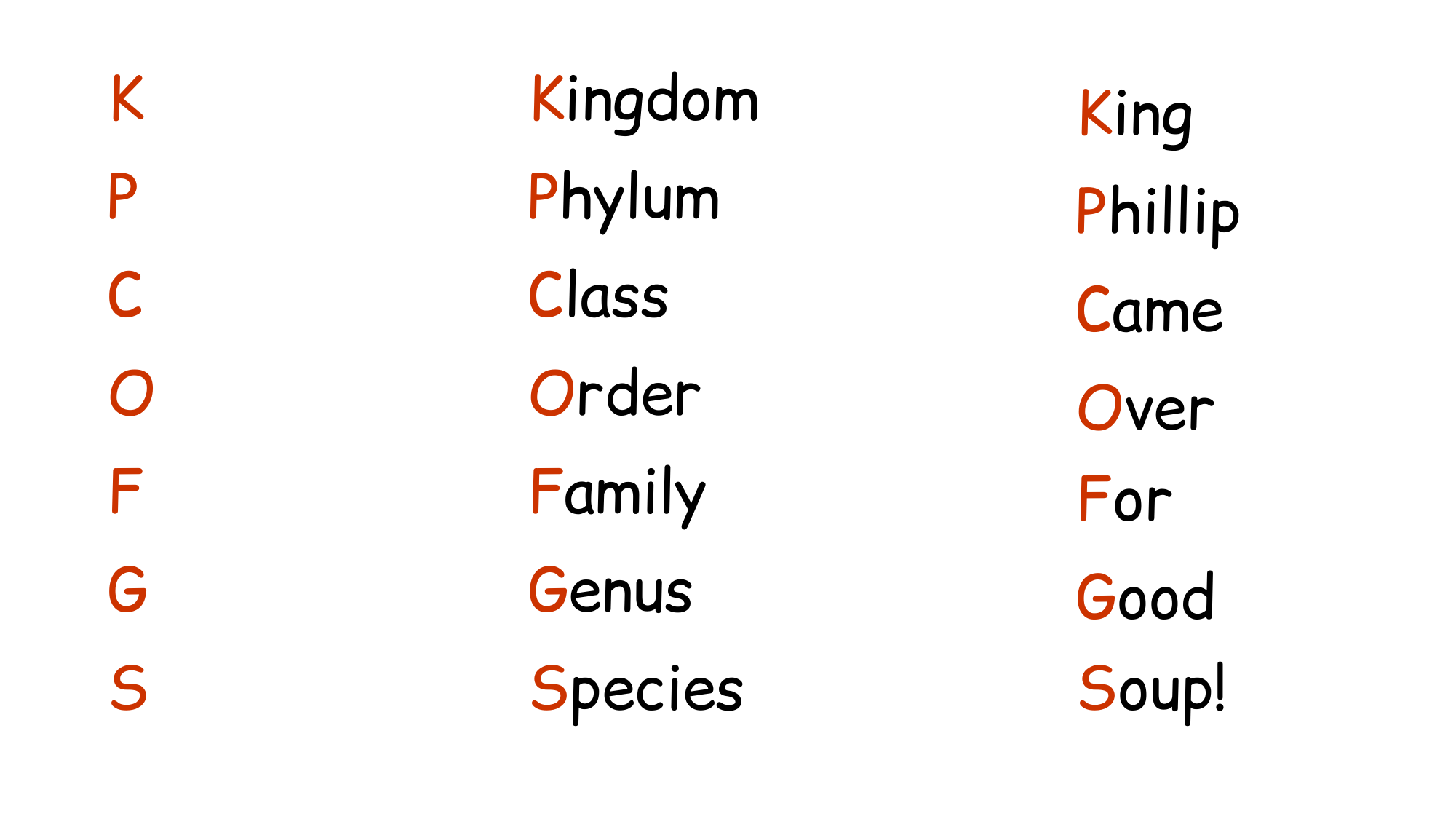

K

P

C

O

F

G

S
Kingdom

Phylum

Class

Order

Family

Genus

Species
King

Phillip

Came

Over

For

Good

Soup!